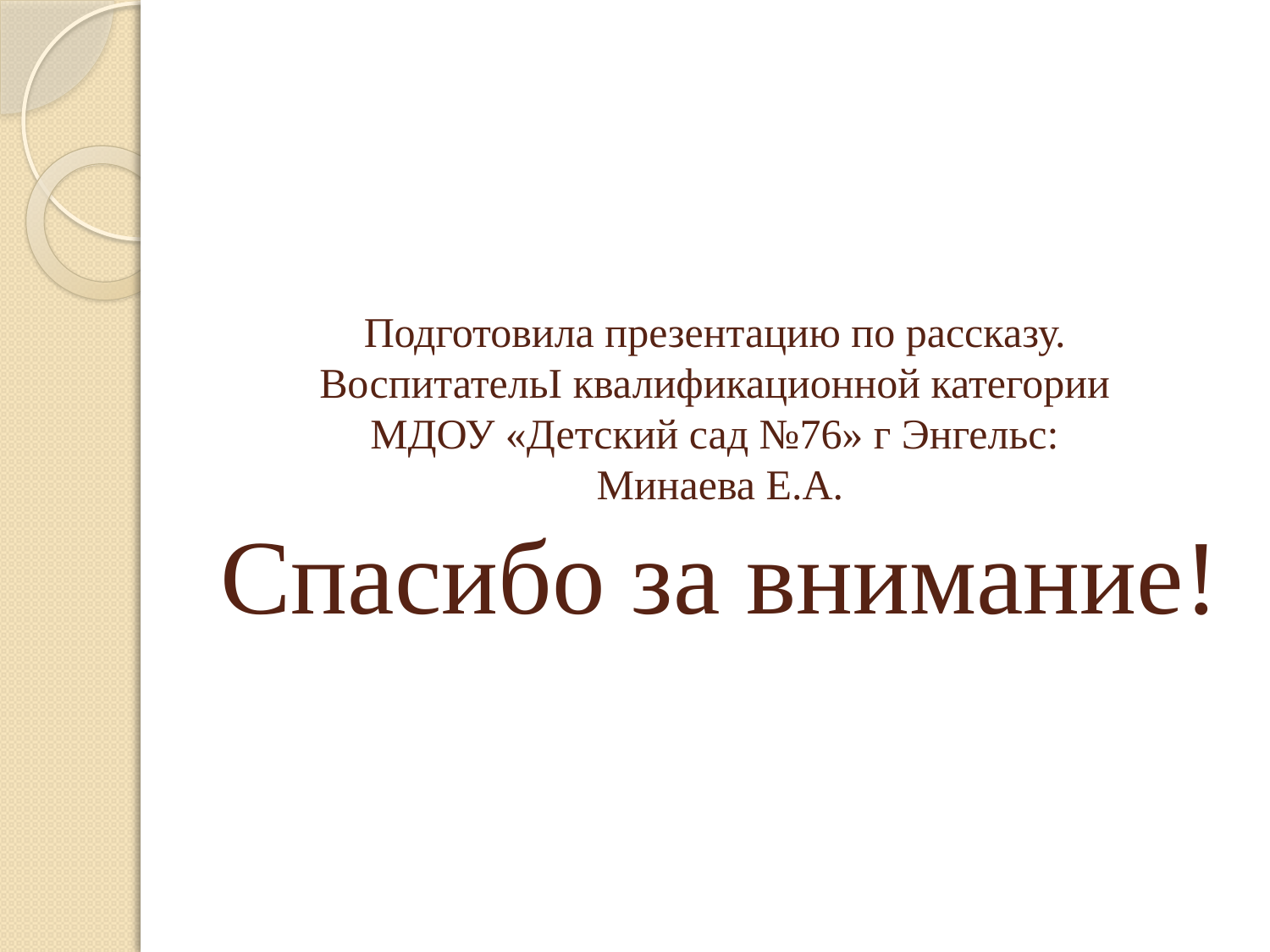

# Подготовила презентацию по рассказу. ВоспитательI квалификационной категории МДОУ «Детский сад №76» г Энгельс: Минаева Е.А. Спасибо за внимание!